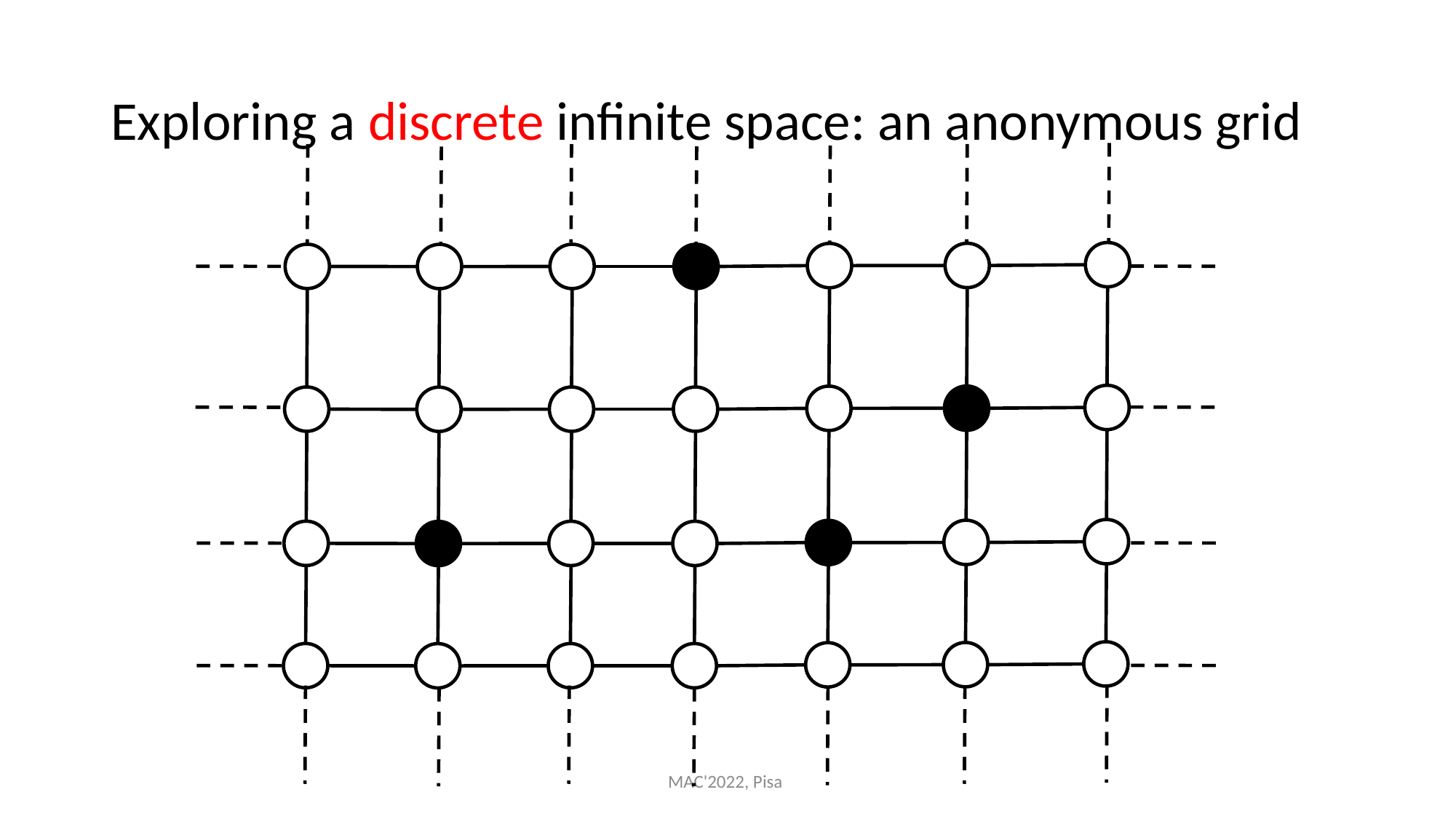

# Exploring a discrete infinite space: an anonymous grid

MAC'2022, Pisa